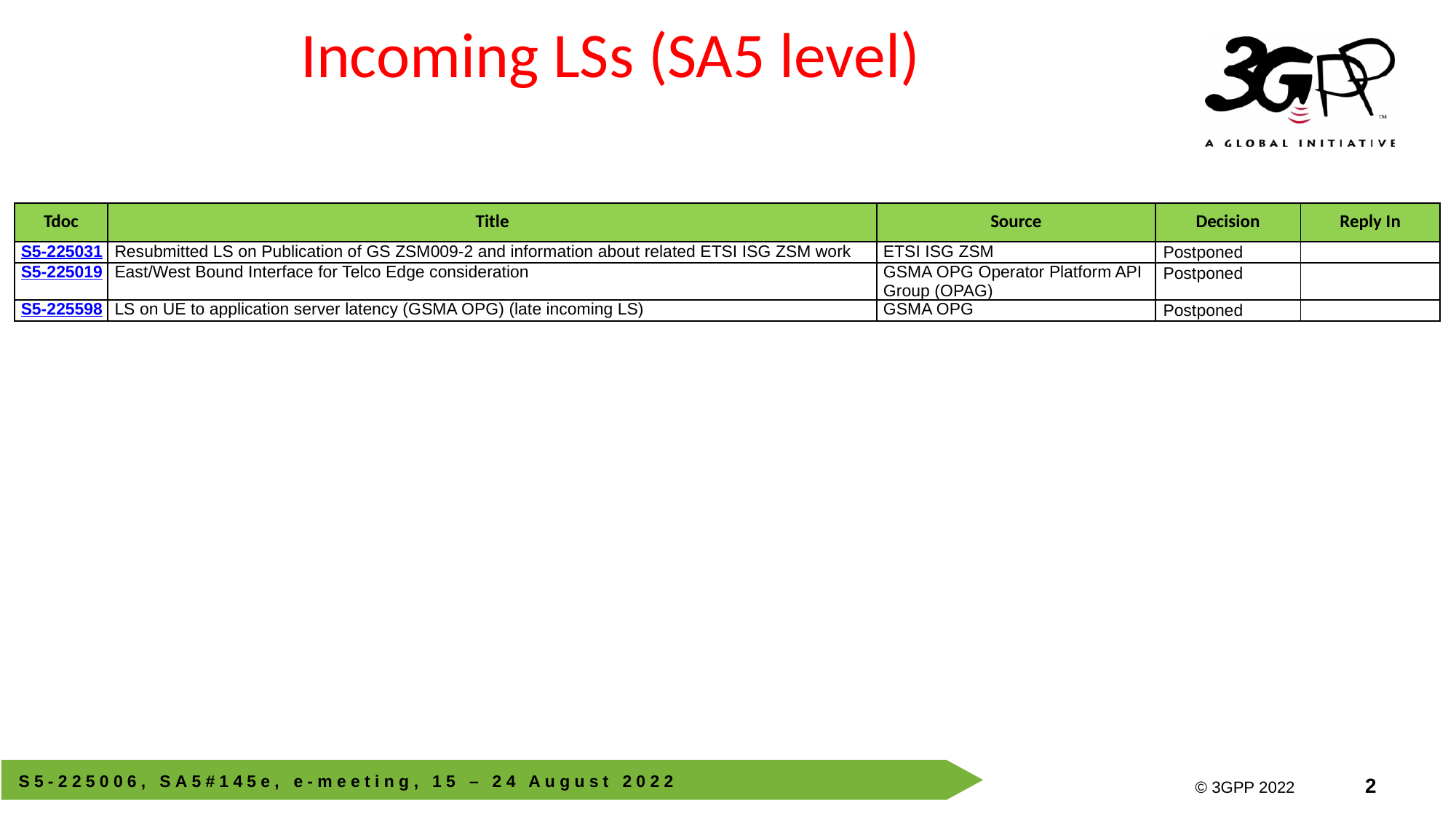

# Incoming LSs (SA5 level)
| Tdoc | Title | Source | Decision | Reply In |
| --- | --- | --- | --- | --- |
| S5-225031 | Resubmitted LS on Publication of GS ZSM009-2 and information about related ETSI ISG ZSM work | ETSI ISG ZSM | Postponed |  |
| S5-225019 | East/West Bound Interface for Telco Edge consideration | GSMA OPG Operator Platform API Group (OPAG) | Postponed |  |
| S5-225598 | LS on UE to application server latency (GSMA OPG) (late incoming LS) | GSMA OPG | Postponed |  |